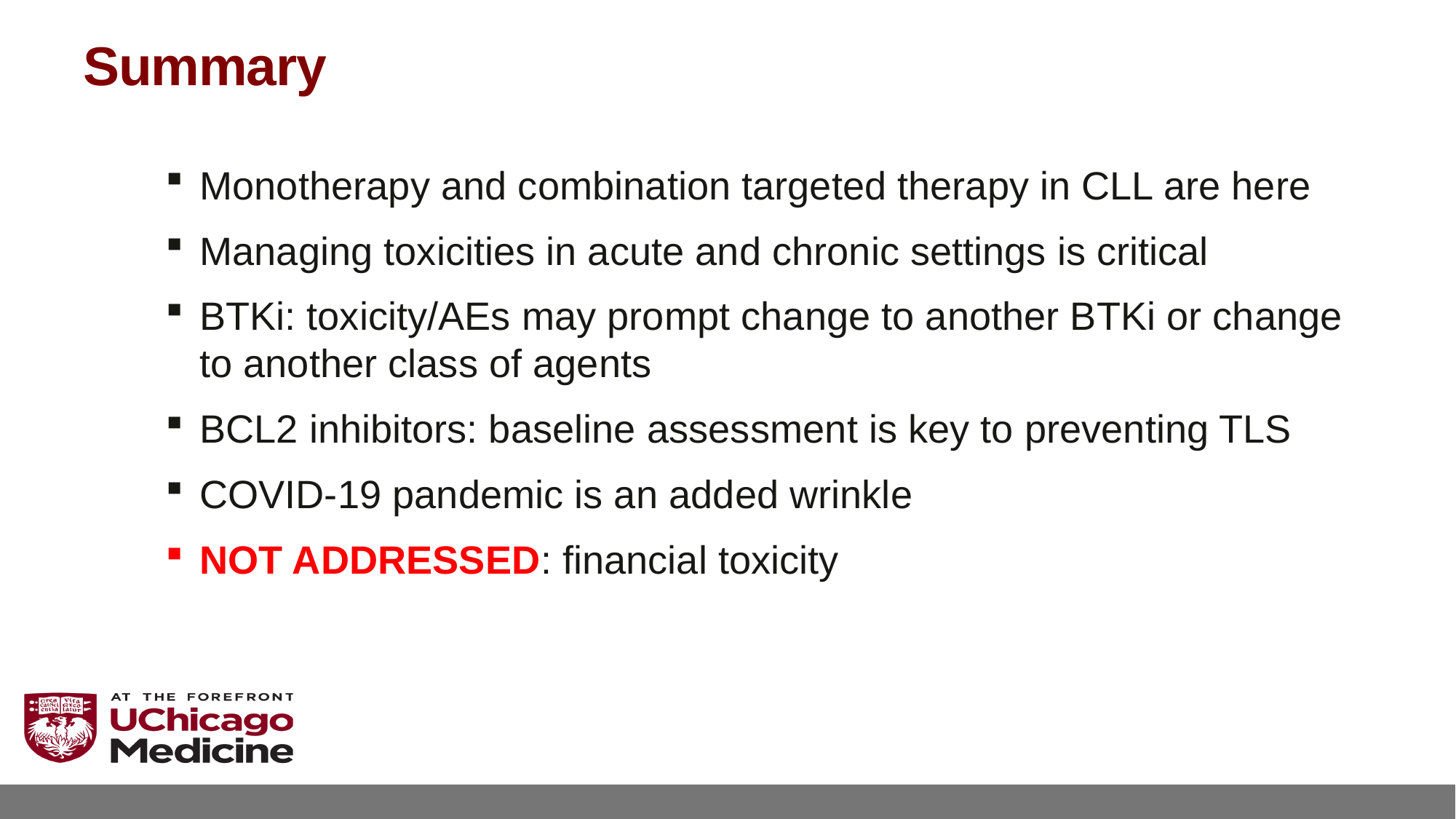

# Summary
Monotherapy and combination targeted therapy in CLL are here
Managing toxicities in acute and chronic settings is critical
BTKi: toxicity/AEs may prompt change to another BTKi or change to another class of agents
BCL2 inhibitors: baseline assessment is key to preventing TLS
COVID-19 pandemic is an added wrinkle
NOT ADDRESSED: financial toxicity